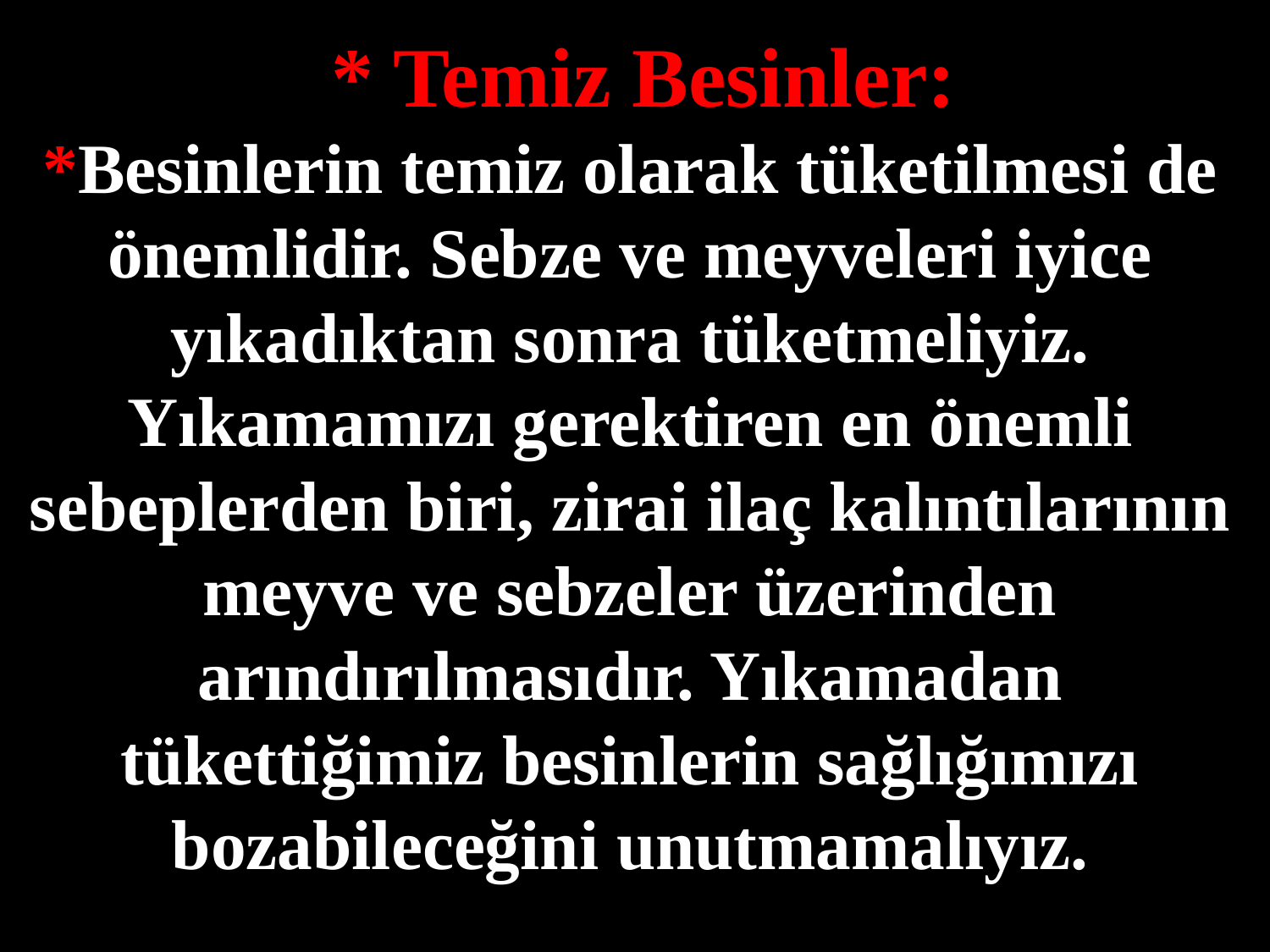

* Temiz Besinler:
*Besinlerin temiz olarak tüketilmesi de önemlidir. Sebze ve meyveleri iyice yıkadıktan sonra tüketmeliyiz. Yıkamamızı gerektiren en önemli sebeplerden biri, zirai ilaç kalıntılarının meyve ve sebzeler üzerinden arındırılmasıdır. Yıkamadan tükettiğimiz besinlerin sağlığımızı bozabileceğini unutmamalıyız.
#